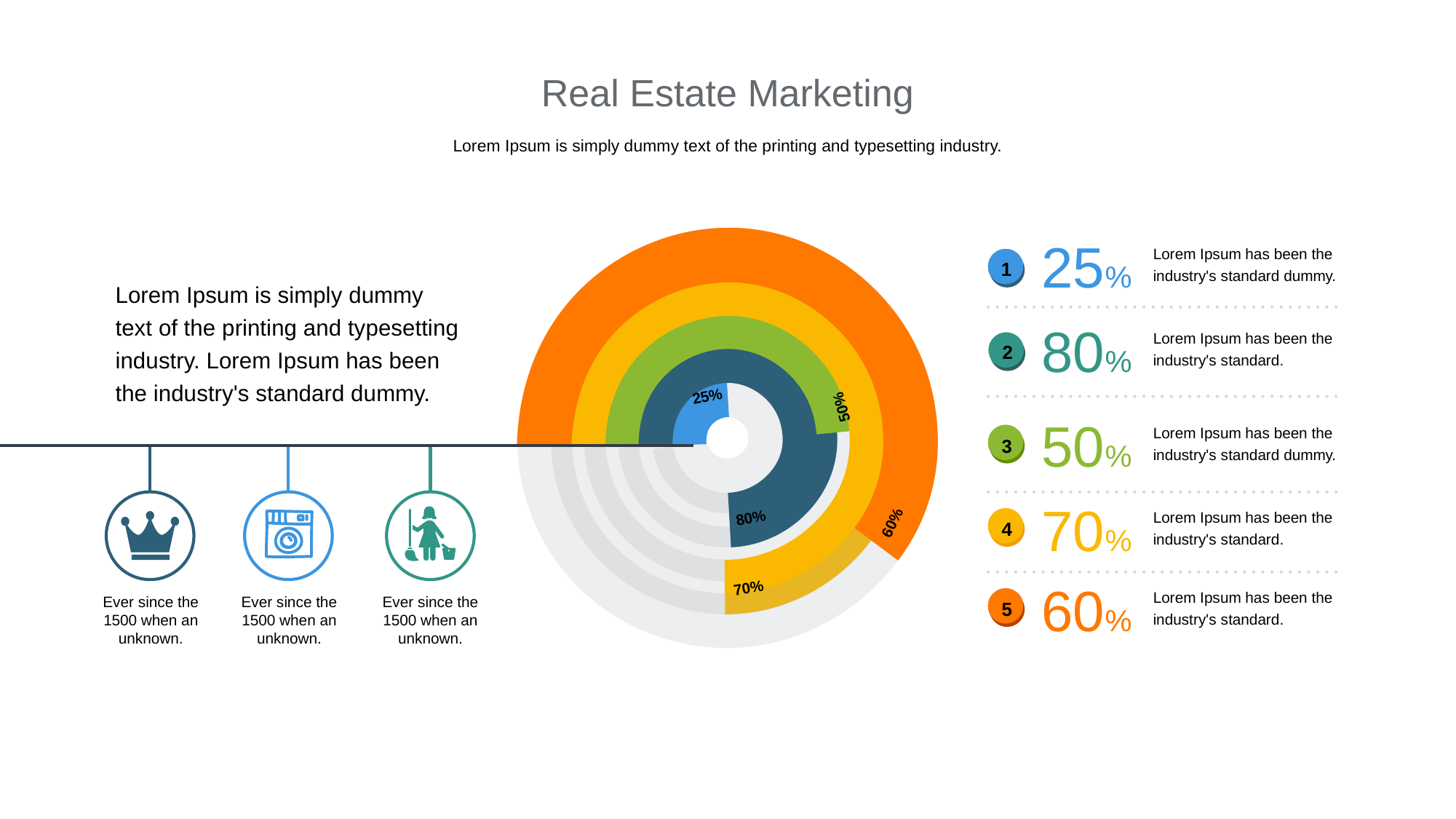

Real Estate Marketing
Lorem Ipsum is simply dummy text of the printing and typesetting industry.
25%
Lorem Ipsum has been the industry's standard dummy.

1

Lorem Ipsum is simply dummy text of the printing and typesetting industry. Lorem Ipsum has been the industry's standard dummy.

80%

Lorem Ipsum has been the industry's standard.

2

2
25%

50%

50%
Lorem Ipsum has been the industry's standard dummy.

3

70%
80%
Lorem Ipsum has been the industry's standard.

4
60%

70%
60%
Lorem Ipsum has been the industry's standard.

5
Ever since the 1500 when an unknown.
Ever since the 1500 when an unknown.
Ever since the 1500 when an unknown.